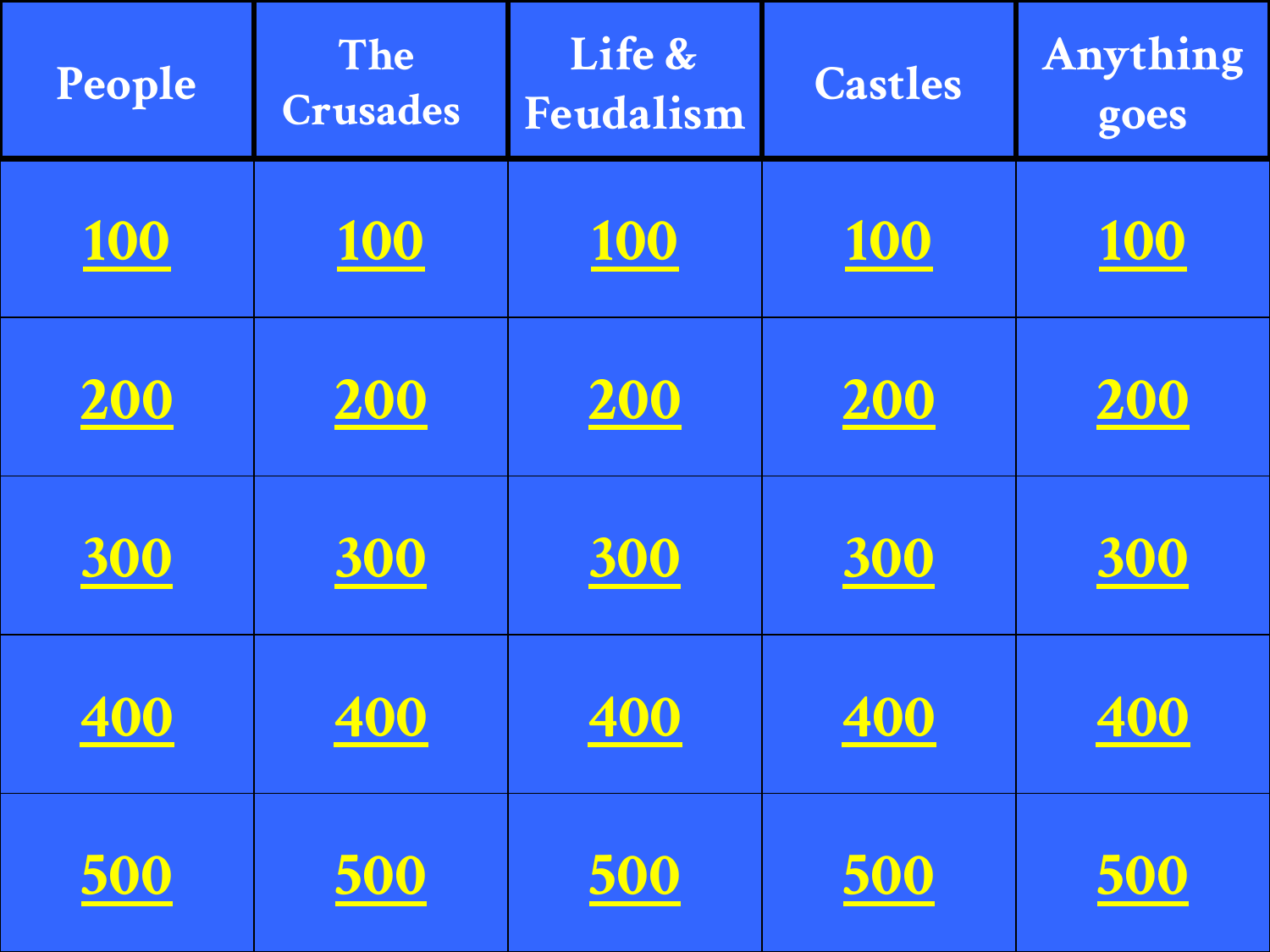

People
The
Crusades
Life &
Feudalism
Castles
Anything
goes
100
100
100
100
100
200
200
200
200
200
300
300
300
300
300
400
400
400
400
400
500
500
500
500
500